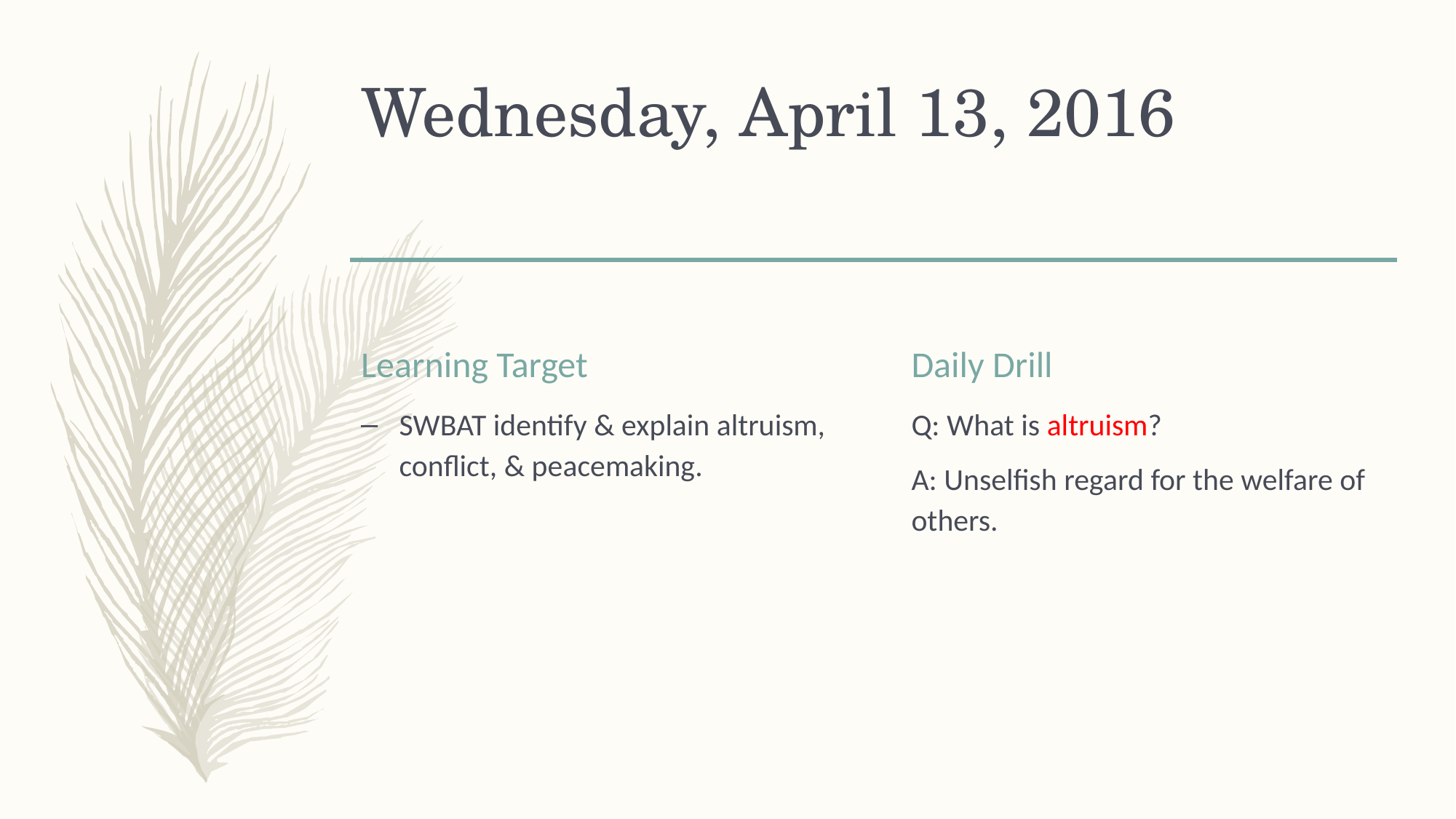

# Wednesday, April 13, 2016
Learning Target
Daily Drill
SWBAT identify & explain altruism, conflict, & peacemaking.
Q: What is altruism?
A: Unselfish regard for the welfare of others.